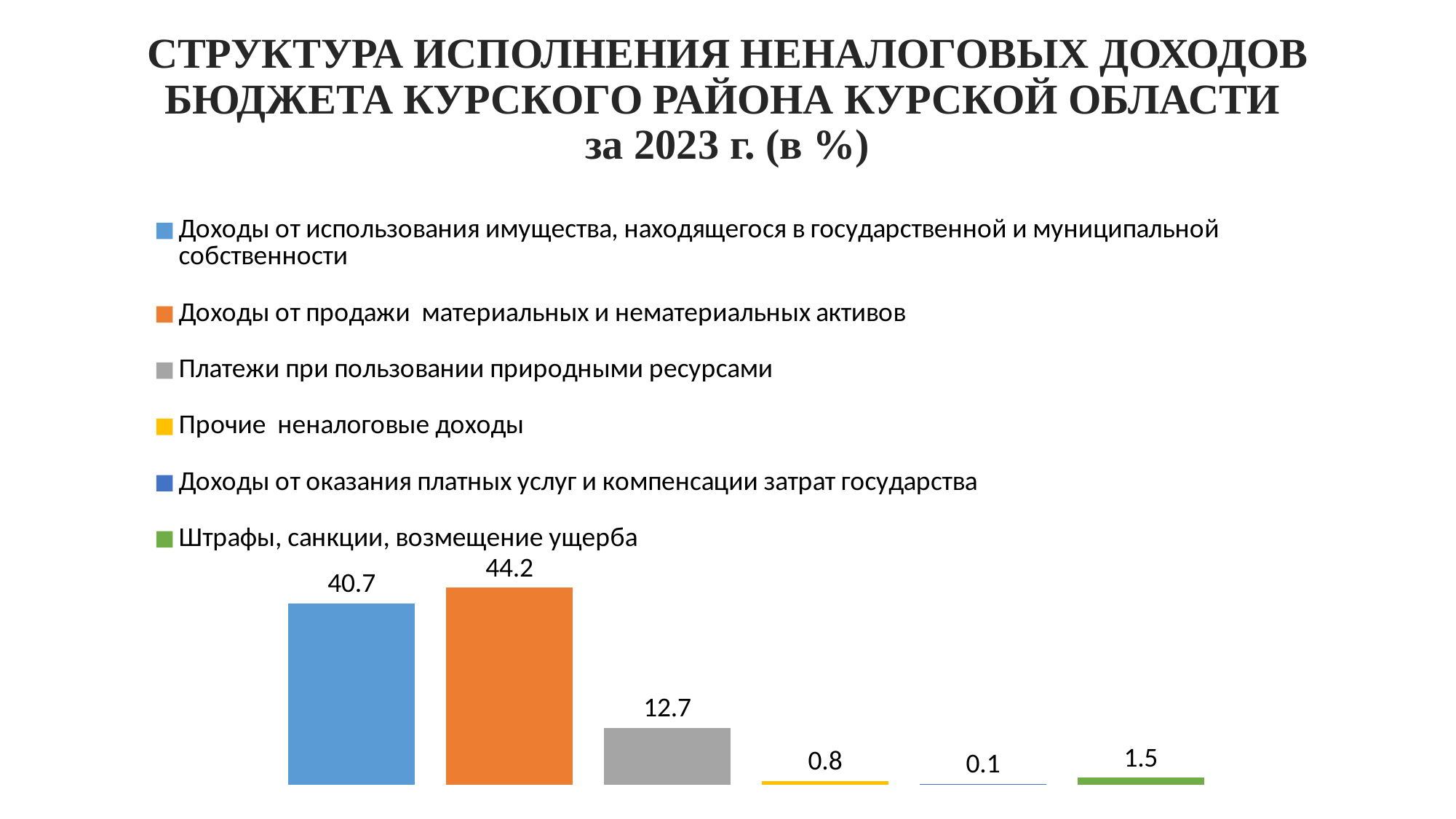

# СТРУКТУРА ИСПОЛНЕНИЯ НЕНАЛОГОВЫХ ДОХОДОВ БЮДЖЕТА КУРСКОГО РАЙОНА КУРСКОЙ ОБЛАСТИ за 2023 г. (в %)

### Chart

| Category | Доходы от использования имущества, находящегося в государственной и муниципальной собственности | Доходы от продажи  материальных и нематериальных активов  | Платежи при пользовании природными ресурсами | Прочие  неналоговые доходы | Доходы от оказания платных услуг и компенсации затрат государства | Штрафы, санкции, возмещение ущерба  |
|---|---|---|---|---|---|---|
| 2023 год  | 40.7 | 44.2 | 12.7 | 0.8 | 0.1 | 1.5 |